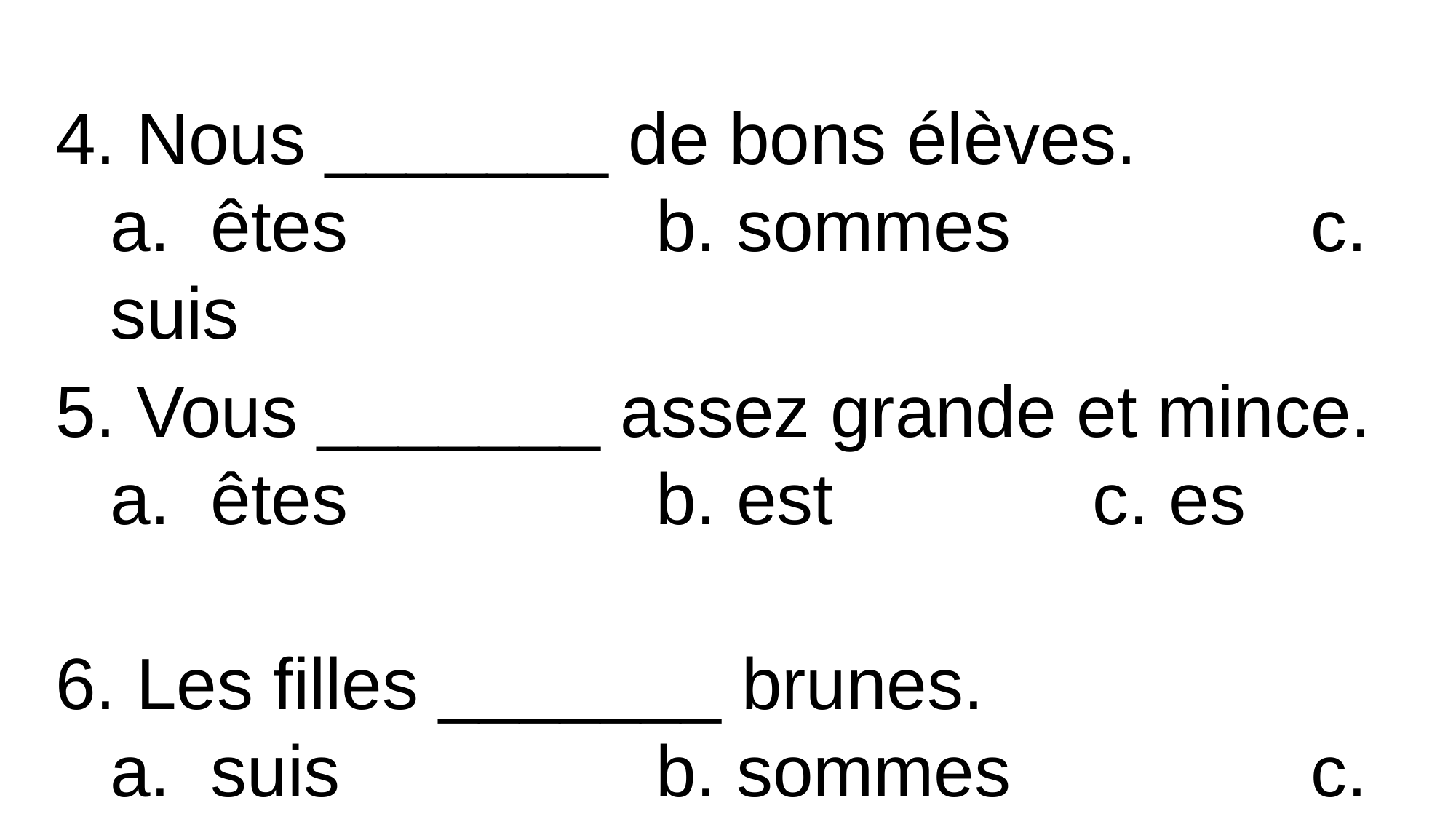

4. Nous _______ de bons élèves.
a.  êtes			b. sommes			c. suis
5. Vous _______ assez grande et mince.
a.  êtes			b. est			c. es
6. Les filles _______ brunes.
a.  suis			b. sommes			c. sont